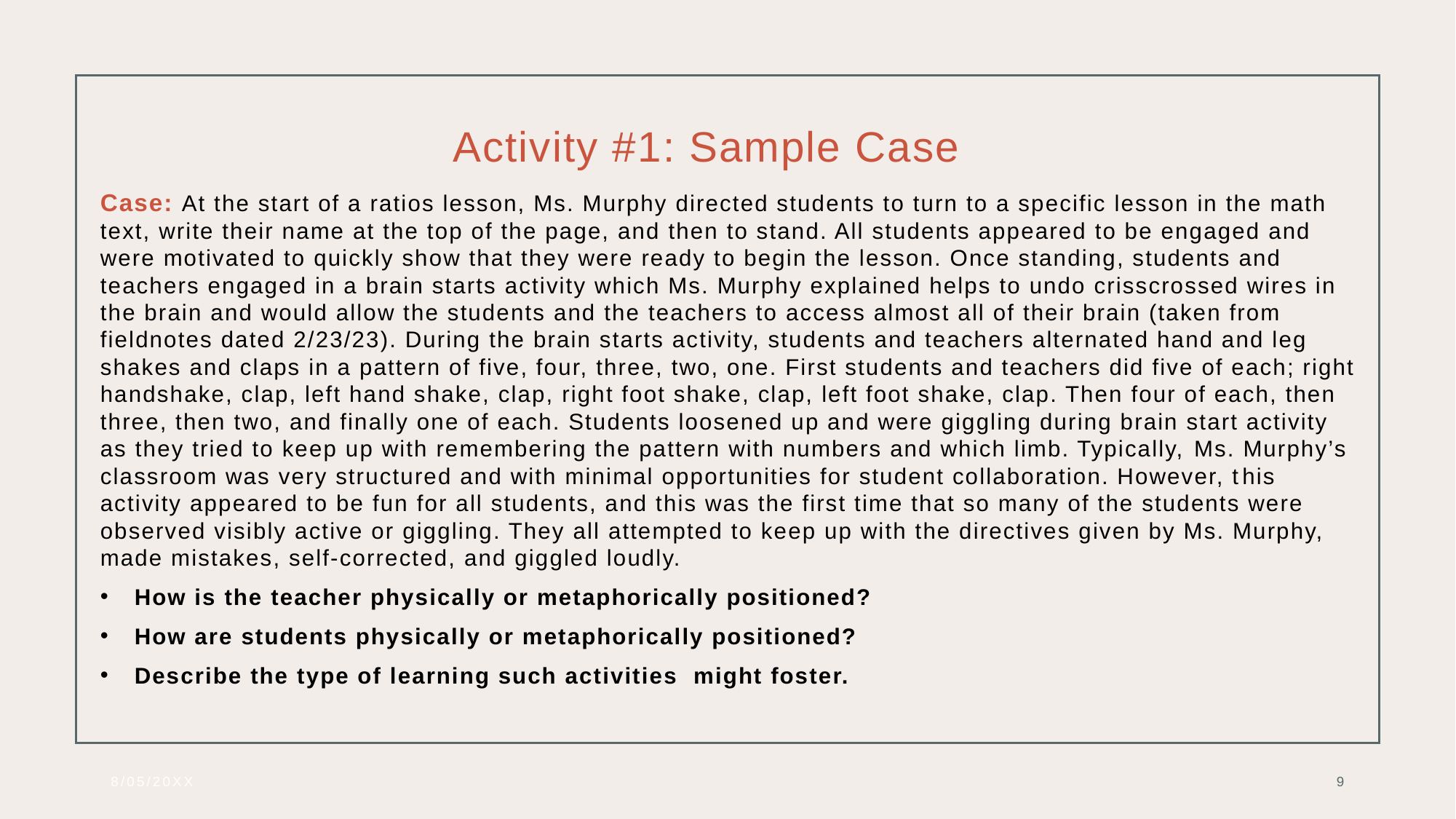

# Activity #1: Sample Case
Case: At the start of a ratios lesson, Ms. Murphy directed students to turn to a specific lesson in the math text, write their name at the top of the page, and then to stand. All students appeared to be engaged and were motivated to quickly show that they were ready to begin the lesson. Once standing, students and teachers engaged in a brain starts activity which Ms. Murphy explained helps to undo crisscrossed wires in the brain and would allow the students and the teachers to access almost all of their brain (taken from fieldnotes dated 2/23/23). During the brain starts activity, students and teachers alternated hand and leg shakes and claps in a pattern of five, four, three, two, one. First students and teachers did five of each; right handshake, clap, left hand shake, clap, right foot shake, clap, left foot shake, clap. Then four of each, then three, then two, and finally one of each. Students loosened up and were giggling during brain start activity as they tried to keep up with remembering the pattern with numbers and which limb. Typically, Ms. Murphy’s classroom was very structured and with minimal opportunities for student collaboration. However, this activity appeared to be fun for all students, and this was the first time that so many of the students were observed visibly active or giggling. They all attempted to keep up with the directives given by Ms. Murphy, made mistakes, self-corrected, and giggled loudly.
How is the teacher physically or metaphorically positioned?
How are students physically or metaphorically positioned?
Describe the type of learning such activities  might foster.

8/05/20XX
9